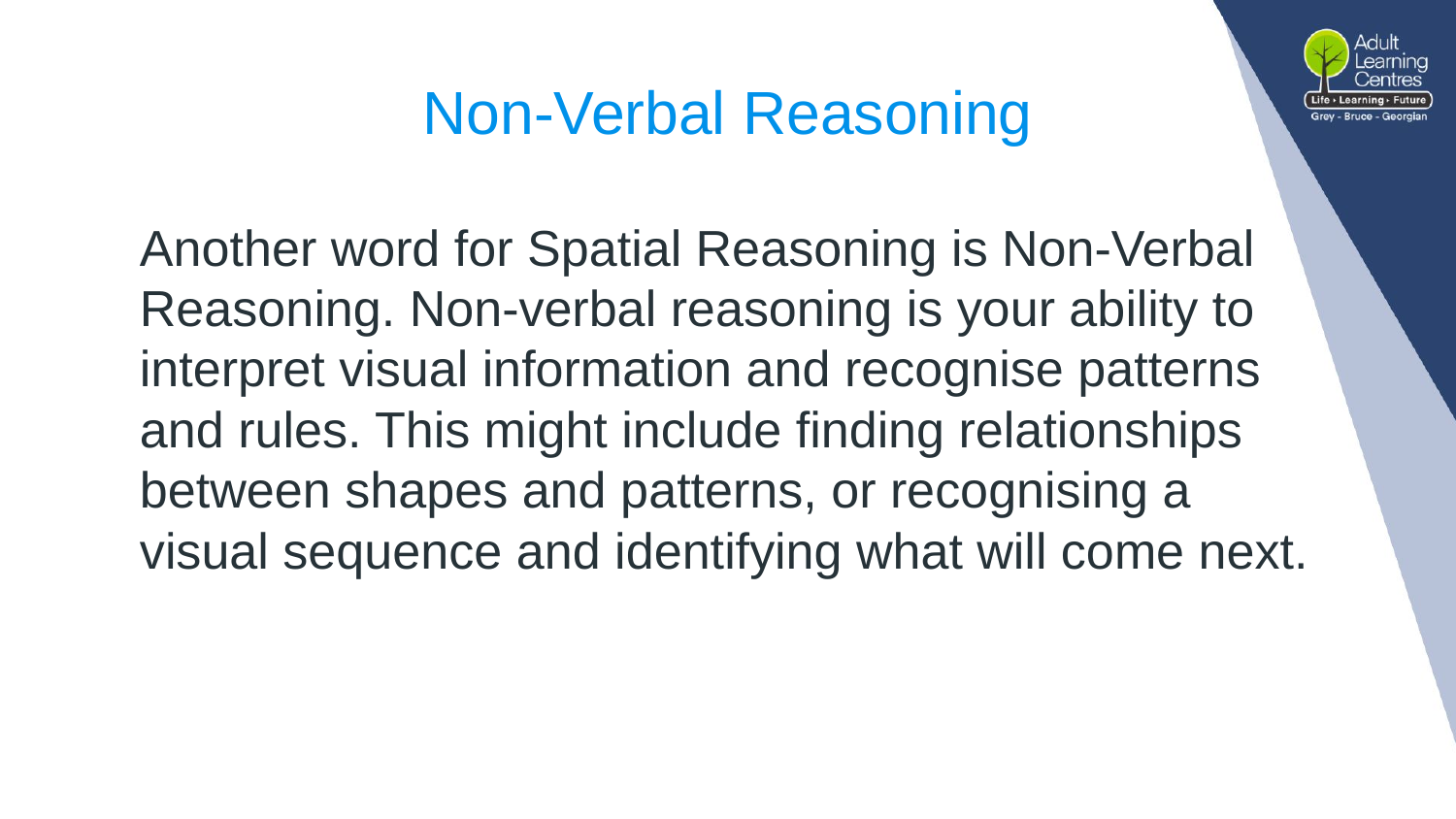

# Non-Verbal Reasoning
Another word for Spatial Reasoning is Non-Verbal Reasoning. Non-verbal reasoning is your ability to interpret visual information and recognise patterns and rules. This might include finding relationships between shapes and patterns, or recognising a visual sequence and identifying what will come next.